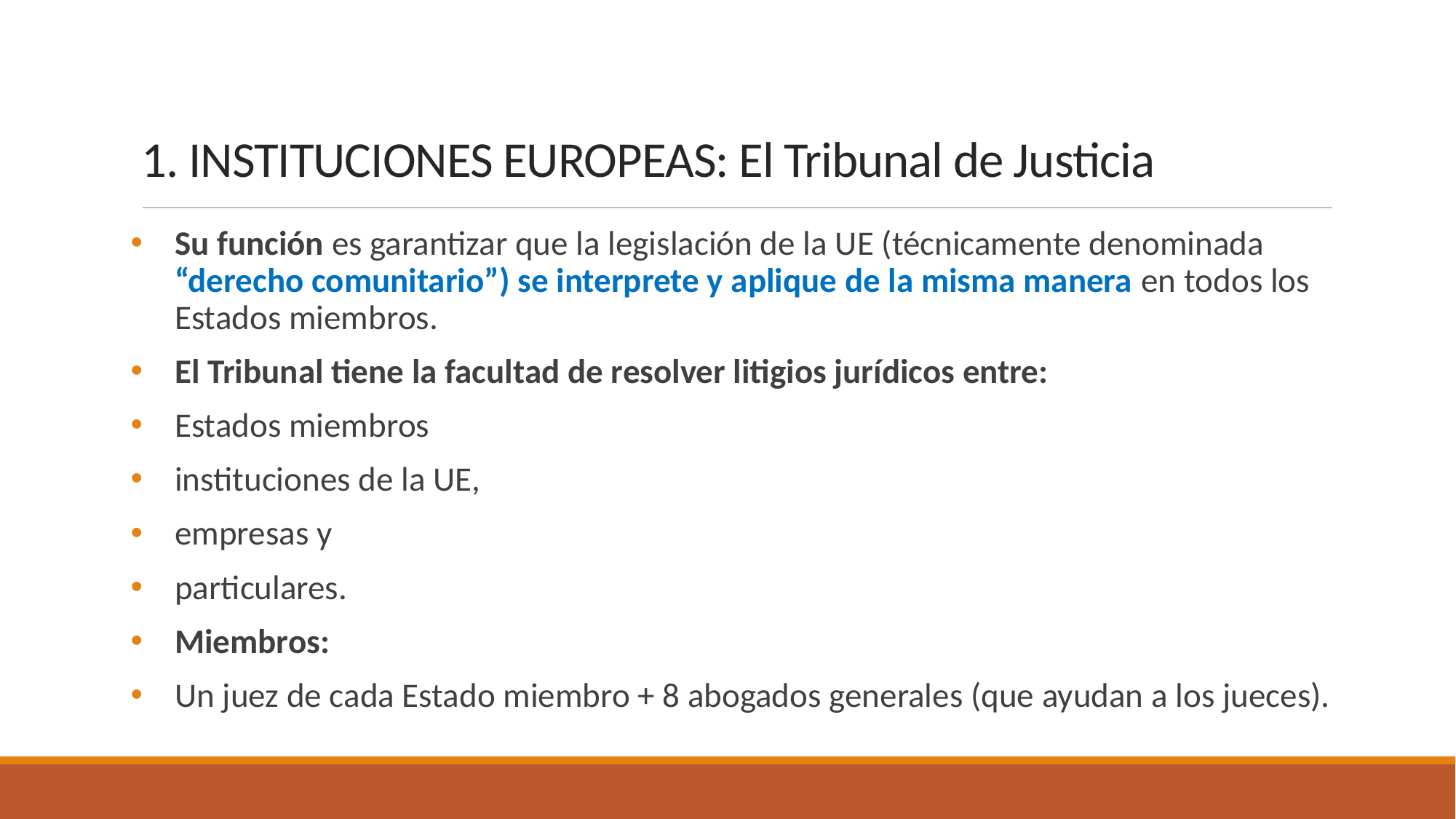

1. INSTITUCIONES EUROPEAS: El Tribunal de Justicia
Su función es garantizar que la legislación de la UE (técnicamente denominada “derecho comunitario”) se interprete y aplique de la misma manera en todos los Estados miembros.
El Tribunal tiene la facultad de resolver litigios jurídicos entre:
Estados miembros
instituciones de la UE,
empresas y
particulares.
Miembros:
Un juez de cada Estado miembro + 8 abogados generales (que ayudan a los jueces).